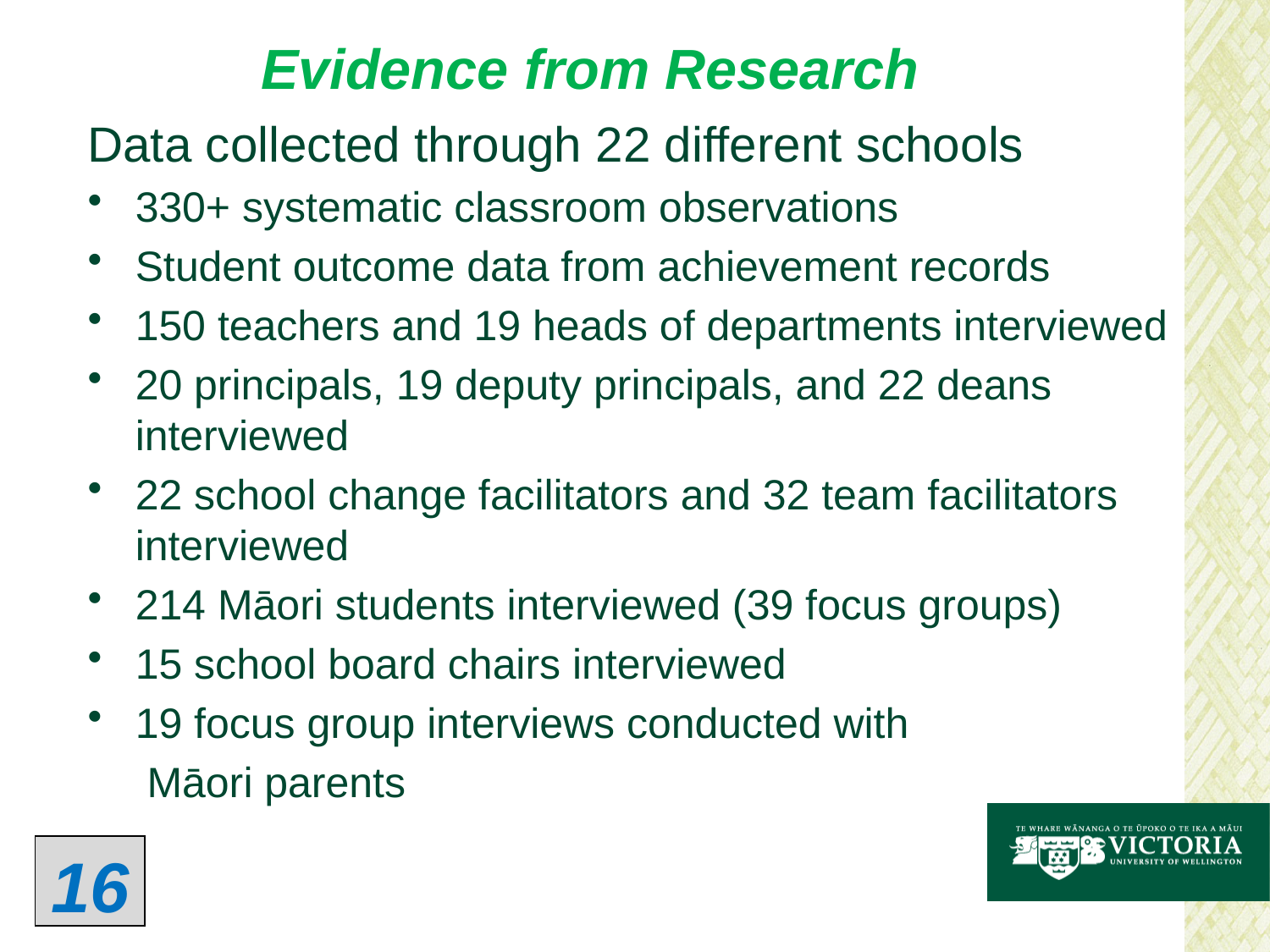

# Evidence from Research
Data collected through 22 different schools
330+ systematic classroom observations
Student outcome data from achievement records
150 teachers and 19 heads of departments interviewed
20 principals, 19 deputy principals, and 22 deans interviewed
22 school change facilitators and 32 team facilitators interviewed
214 Māori students interviewed (39 focus groups)
15 school board chairs interviewed
19 focus group interviews conducted with
     Māori parents

16